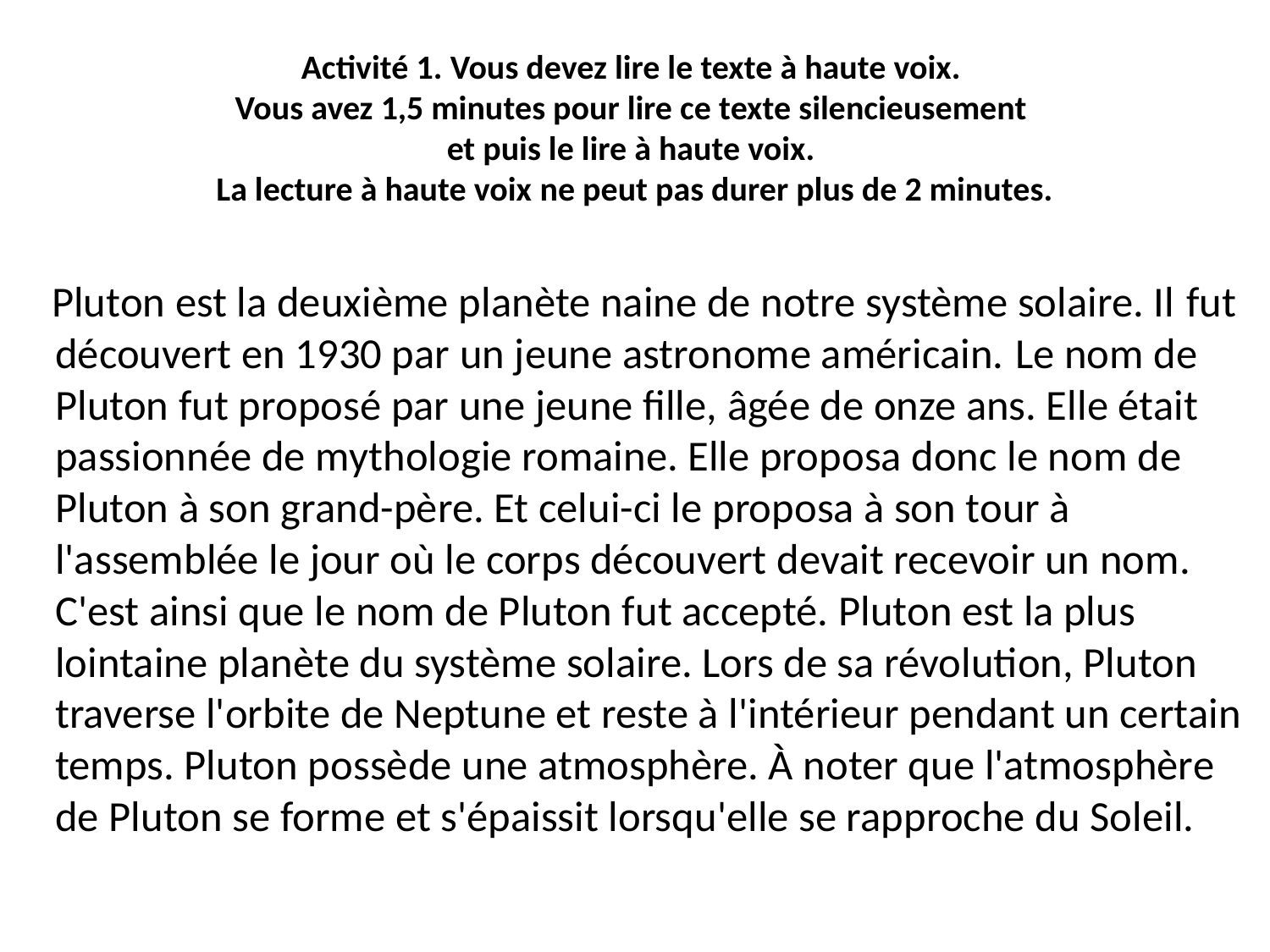

# Activité 1. Vous devez lire le texte à haute voix. Vous avez 1,5 minutes pour lire ce texte silencieusement et puis le lire à haute voix. La lecture à haute voix ne peut pas durer plus de 2 minutes.
    Pluton est la deuxième planète naine de notre système solaire. Il fut découvert en 1930 par un jeune astronome américain. Le nom de Pluton fut proposé par une jeune fille, âgée de onze ans. Elle était passionnée de mythologie romaine. Elle proposa donc le nom de Pluton à son grand-père. Et celui-ci le proposa à son tour à l'assemblée le jour où le corps découvert devait recevoir un nom. C'est ainsi que le nom de Pluton fut accepté. Pluton est la plus lointaine planète du système solaire. Lors de sa révolution, Pluton traverse l'orbite de Neptune et reste à l'intérieur pendant un certain temps. Pluton possède une atmosphère. À noter que l'atmosphère de Pluton se forme et s'épaissit lorsqu'elle se rapproche du Soleil.